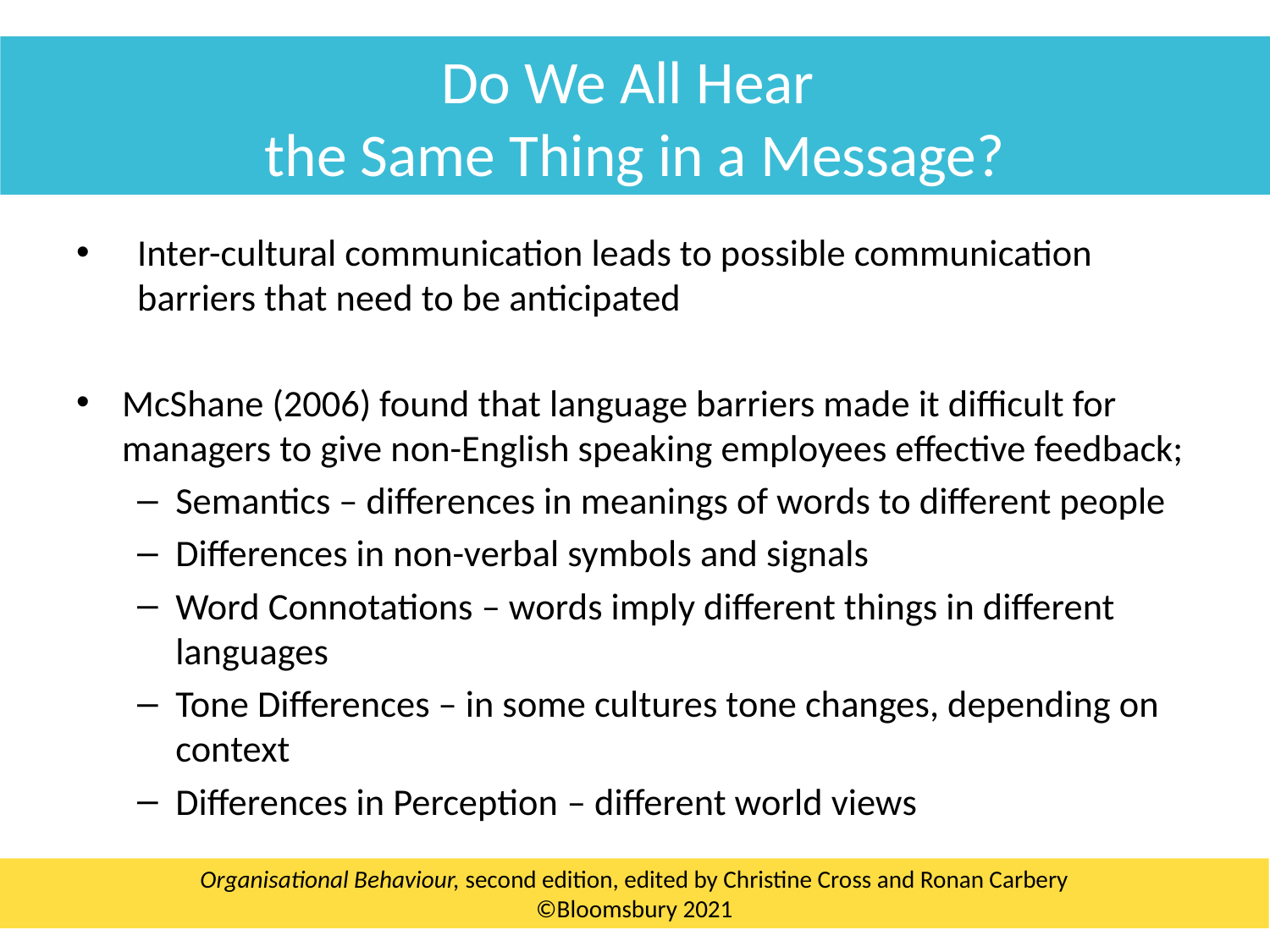

Do We All Hear
the Same Thing in a Message?
Inter-cultural communication leads to possible communication barriers that need to be anticipated

McShane (2006) found that language barriers made it difficult for managers to give non-English speaking employees effective feedback;
Semantics – differences in meanings of words to different people
Differences in non-verbal symbols and signals
Word Connotations – words imply different things in different languages
Tone Differences – in some cultures tone changes, depending on context
Differences in Perception – different world views